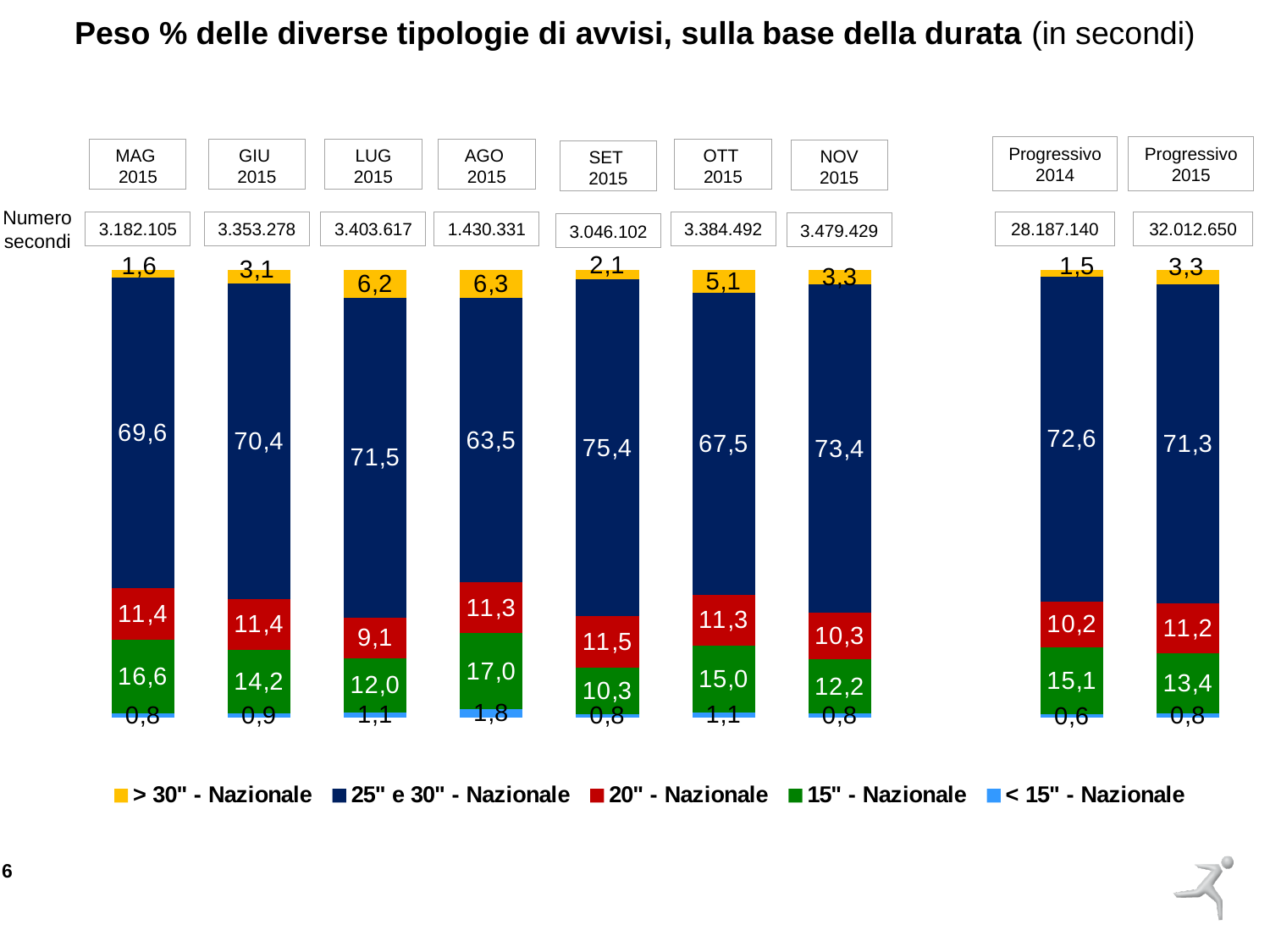

Peso % delle diverse tipologie di avvisi, sulla base della durata (in secondi)
Progressivo 2014
Progressivo 2015
MAG
2015
GIU
2015
LUG
2015
AGO
2015
OTT
2015
NOV
2015
SET
2015
Numero secondi
3.182.105
3.353.278
3.403.617
1.430.331
3.384.492
28.187.140
32.012.650
3.479.429
3.046.102

### Chart

| Category | < 15" - Nazionale | 15" - Nazionale | 20" - Nazionale | 25" e 30" - Nazionale | > 30" - Nazionale |
|---|---|---|---|---|---|
| mag-15 | 0.007828780005688058 | 0.16559792967233955 | 0.11447139550706215 | 0.6957579966720143 | 0.016343898142895975 |
| giu-15 | 0.009468943523322552 | 0.14174786581965468 | 0.11356648628595661 | 0.7042368691173234 | 0.030979835253742757 |
| lug-15 | 0.011108182853711214 | 0.12049828168092944 | 0.09120885222984842 | 0.7153528143736502 | 0.06183186886186078 |
| ago-15 | 0.018289472856282917 | 0.17015292264517792 | 0.11298084149752749 | 0.6351760536547135 | 0.06340070934629817 |
| set-15 | 0.007511238953915529 | 0.10341085098266571 | 0.11492720860956068 | 0.7536392412335503 | 0.02051146022030779 |
| ott-15 | 0.010792757081417241 | 0.14974329973301753 | 0.11331094888095466 | 0.6753731431482184 | 0.05077985115639216 |
| nov-15 | 0.0077254055191239715 | 0.12220970739739193 | 0.10316635286996803 | 0.7335896205957931 | 0.03330891361772291 |
|  | None | None | None | None | None |
| Totale progressivo 2014 | 0.0061469166435473765 | 0.15057185652748026 | 0.10232254850971045 | 0.7257124348195666 | 0.015246243499695252 |
| Totale progressivo 2015 | 0.008017580550188754 | 0.134332834051539 | 0.11194262268197103 | 0.7129536605060812 | 0.03275330221022002 |